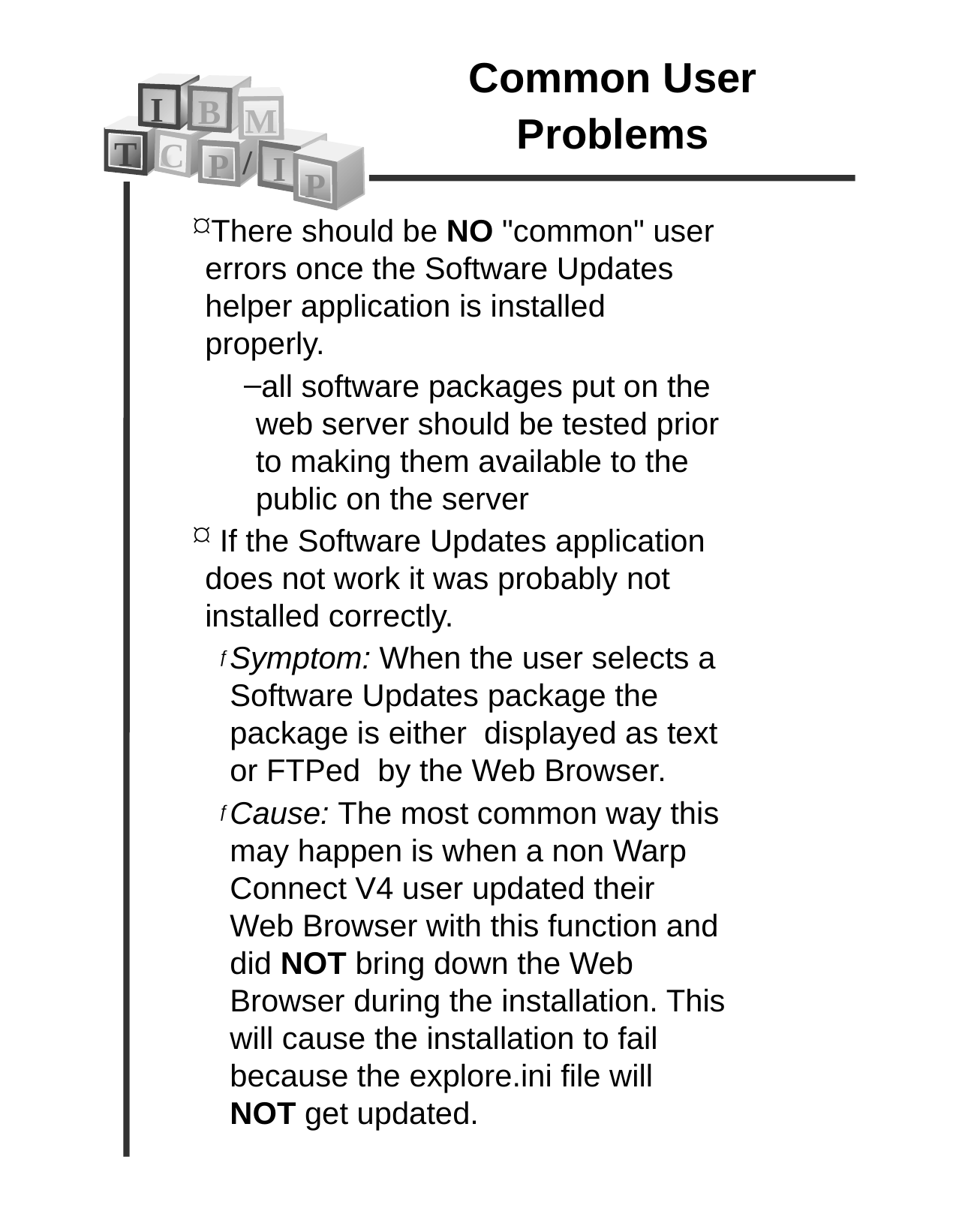

Common User Problems

I

B

M

T
C

/

P

I

P

There should be NO "common" user errors once the Software Updates helper application is installed properly.
all software packages put on the web server should be tested prior to making them available to the public on the server
 If the Software Updates application does not work it was probably not installed correctly.
Symptom: When the user selects a Software Updates package the package is either  displayed as text or FTPed  by the Web Browser.
Cause: The most common way this may happen is when a non Warp Connect V4 user updated their Web Browser with this function and did NOT bring down the Web Browser during the installation. This will cause the installation to fail because the explore.ini file will NOT get updated.